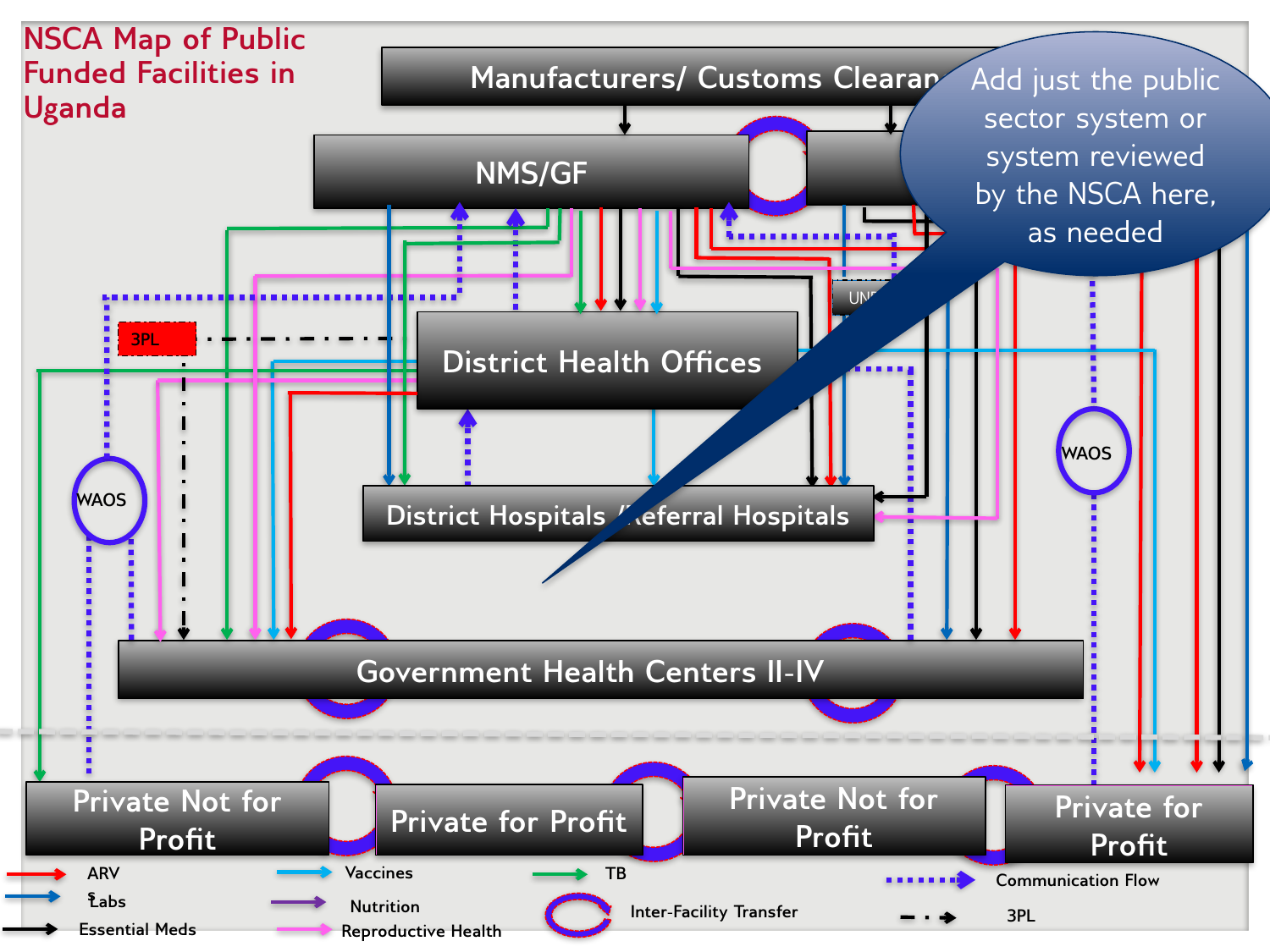

NSCA Map of Public Funded Facilities in Uganda
Add just the public sector system or system reviewed by the NSCA here, as needed
Manufacturers/ Customs Clearance

JMS/GF
NMS/GF
UNPHL
District Health Offices
3PL

WAOS

WAOS
District Hospitals /Referral Hospitals

Government Health Centers II-IV

Private Not for Profit

Private Not for Profit

Private for Profit

Private for Profit

Vaccines
ARVs
TB
Communication Flow
Labs
Nutrition

Inter-Facility Transfer
3PL
Essential Meds
Reproductive Health